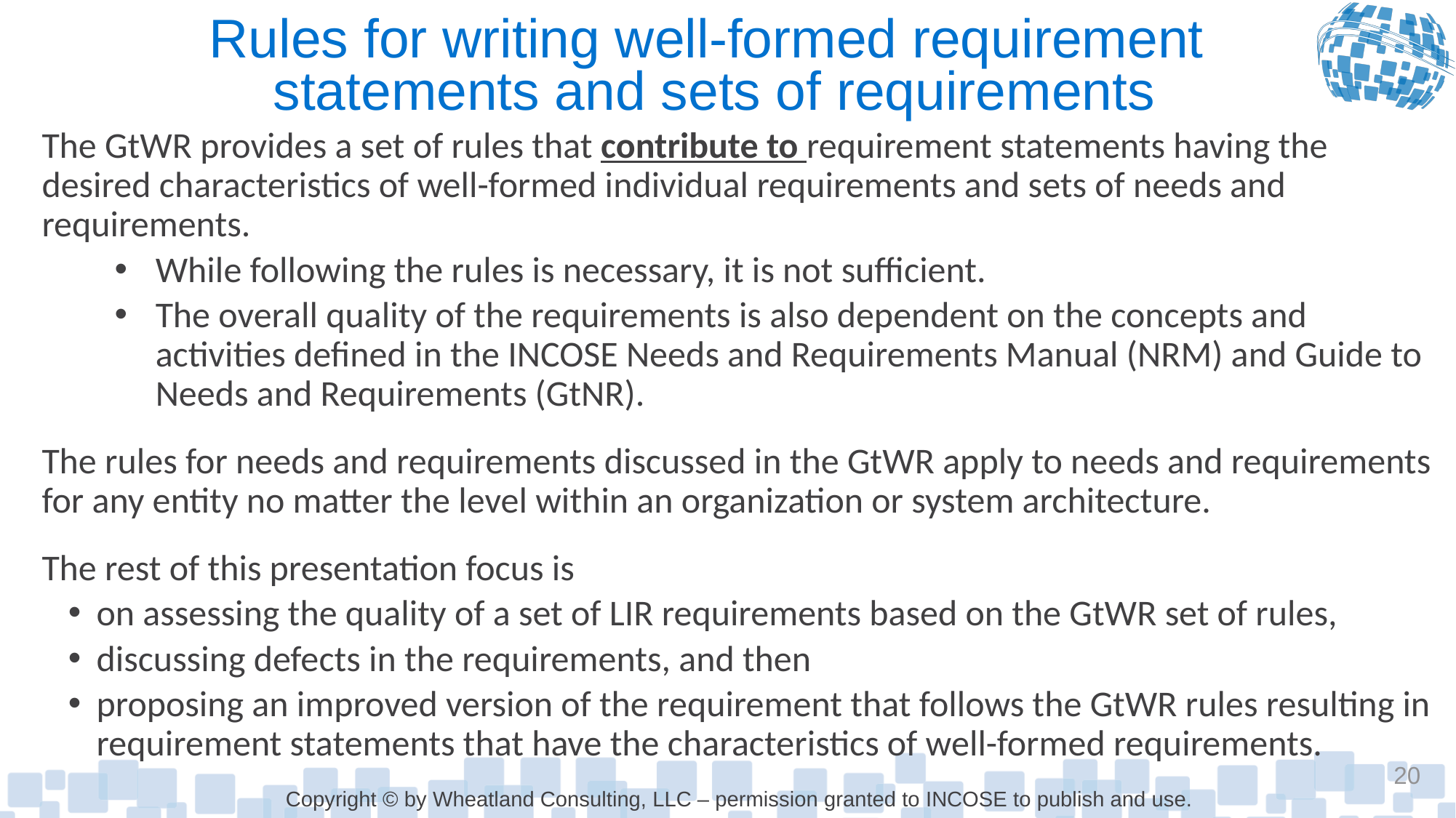

# Rules for writing well-formed requirement statements and sets of requirements
The GtWR provides a set of rules that contribute to requirement statements having the desired characteristics of well-formed individual requirements and sets of needs and requirements.
While following the rules is necessary, it is not sufficient.
The overall quality of the requirements is also dependent on the concepts and activities defined in the INCOSE Needs and Requirements Manual (NRM) and Guide to Needs and Requirements (GtNR).

The rules for needs and requirements discussed in the GtWR apply to needs and requirements for any entity no matter the level within an organization or system architecture.

The rest of this presentation focus is
on assessing the quality of a set of LIR requirements based on the GtWR set of rules,
discussing defects in the requirements, and then
proposing an improved version of the requirement that follows the GtWR rules resulting in requirement statements that have the characteristics of well-formed requirements.
20
Copyright © by Wheatland Consulting, LLC – permission granted to INCOSE to publish and use.